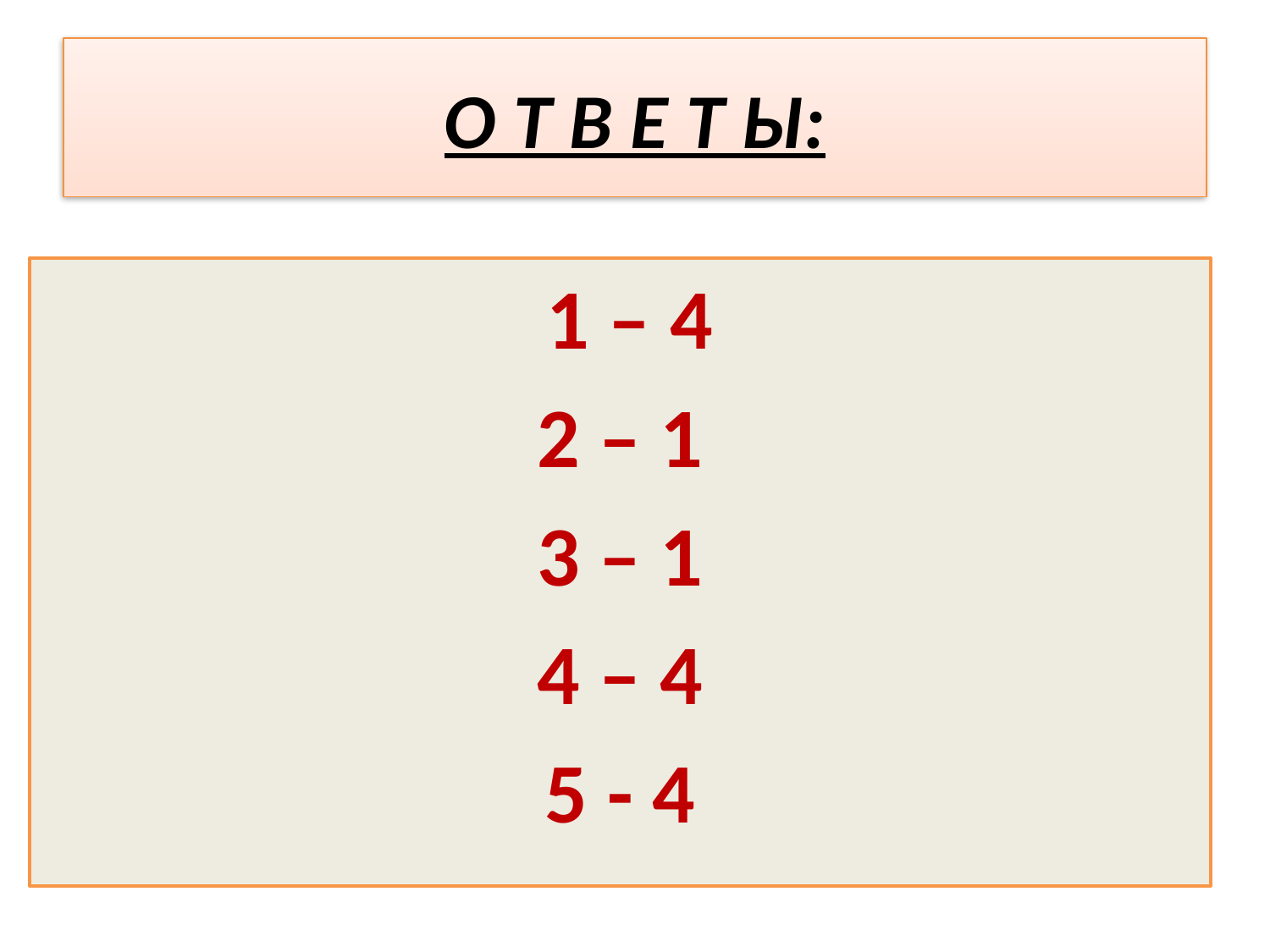

# О Т В Е Т Ы:
 1 – 4
2 – 1
3 – 1
4 – 4
5 - 4